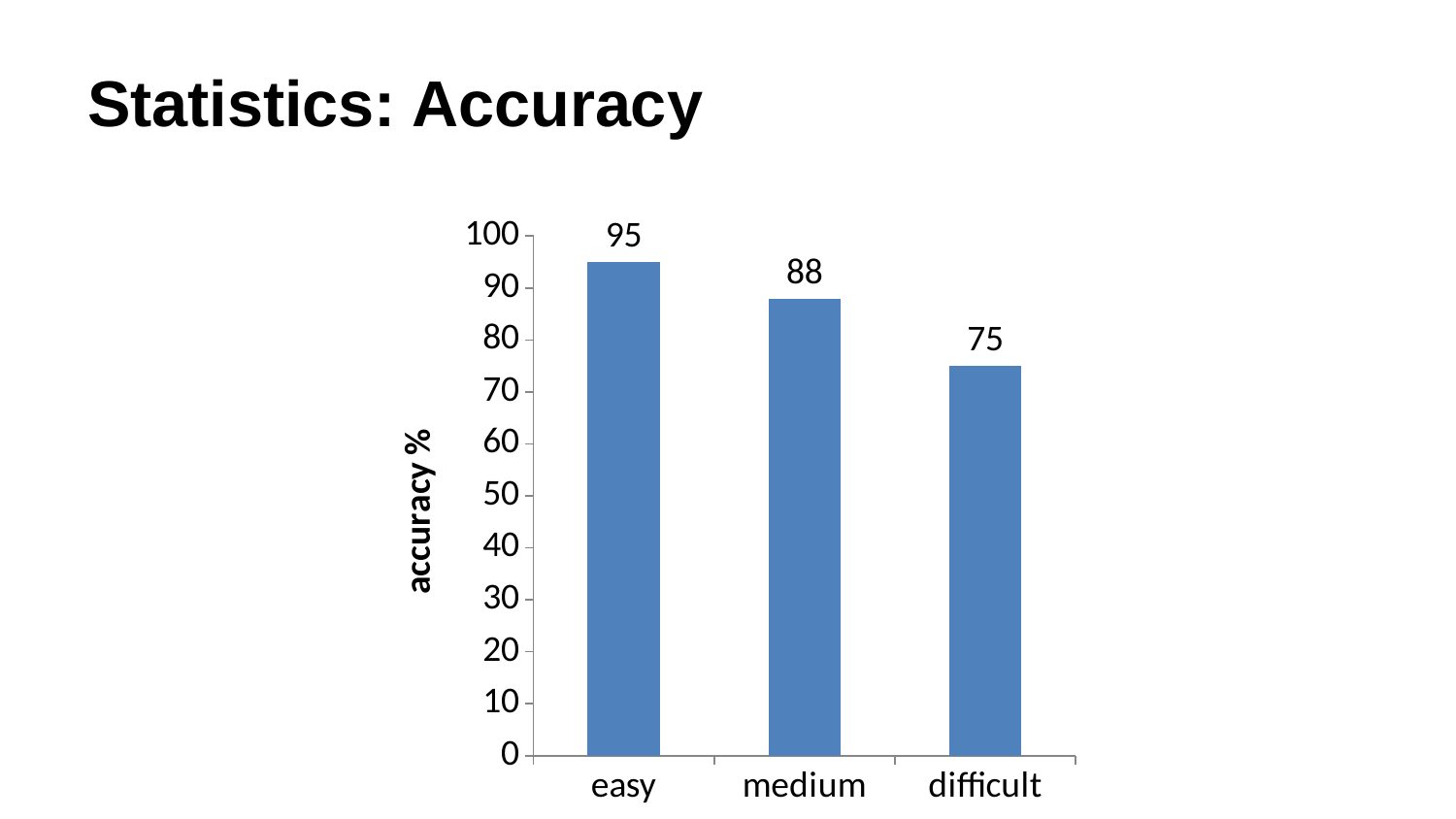

# Statistics: Accuracy

### Chart

| Category |  |
|---|---|
| easy | 95.0 |
| medium | 88.0 |
| difficult | 75.0 |